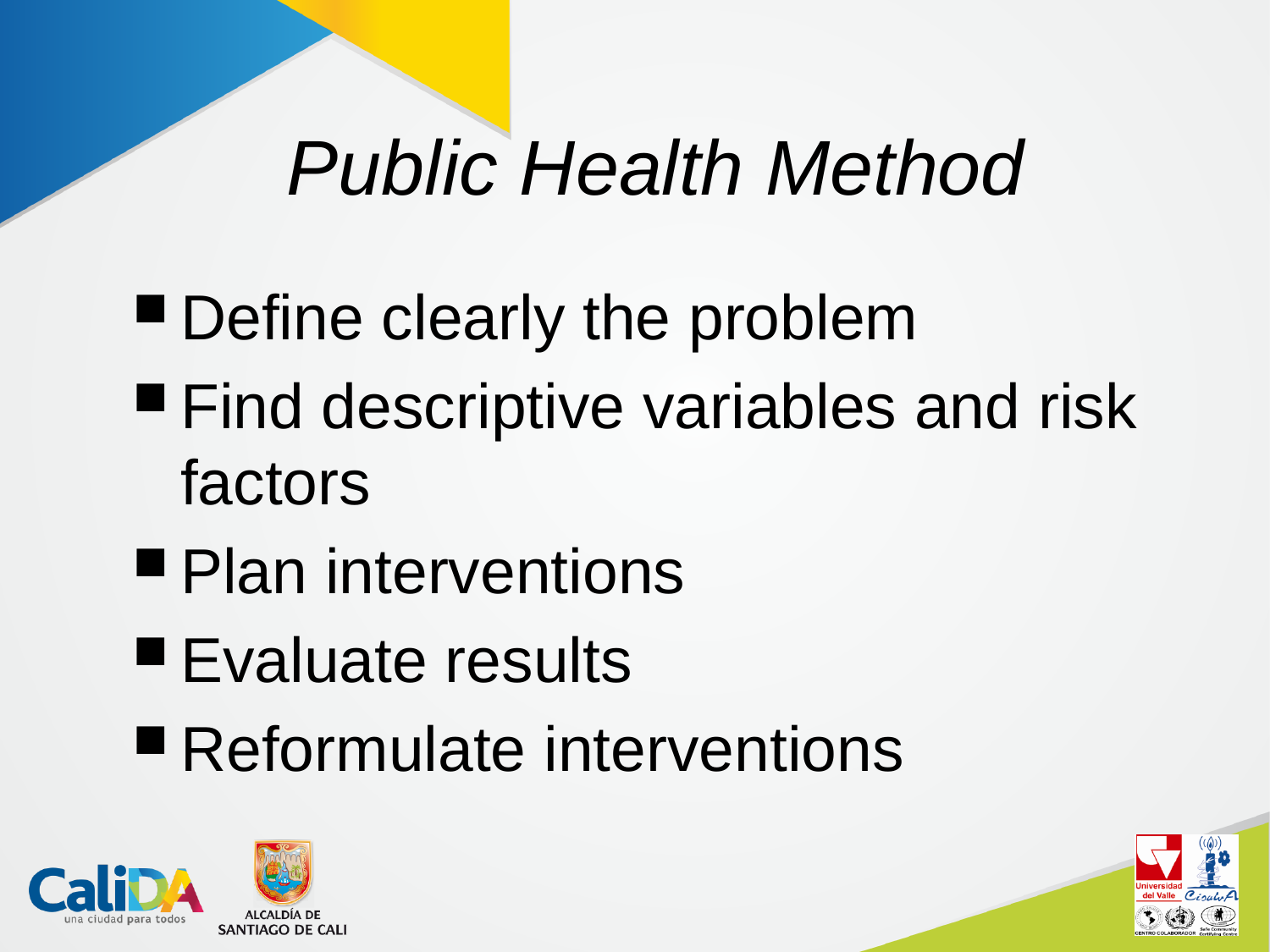

Public Health Method
Define clearly the problem
Find descriptive variables and risk factors
Plan interventions
Evaluate results
Reformulate interventions